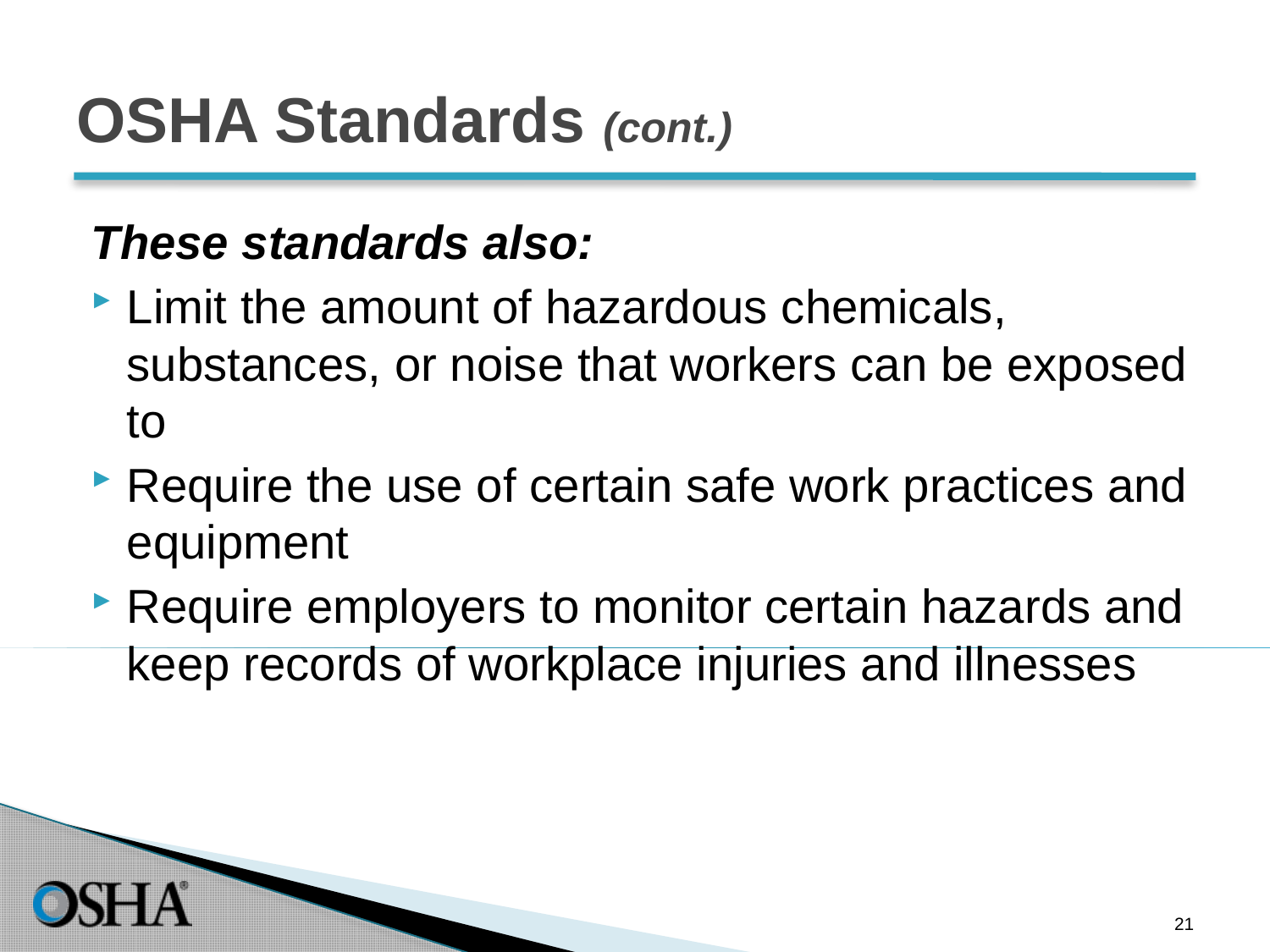

# OSHA Standards (cont.)
These standards also:
Limit the amount of hazardous chemicals, substances, or noise that workers can be exposed to
Require the use of certain safe work practices and equipment
Require employers to monitor certain hazards and keep records of workplace injuries and illnesses
21